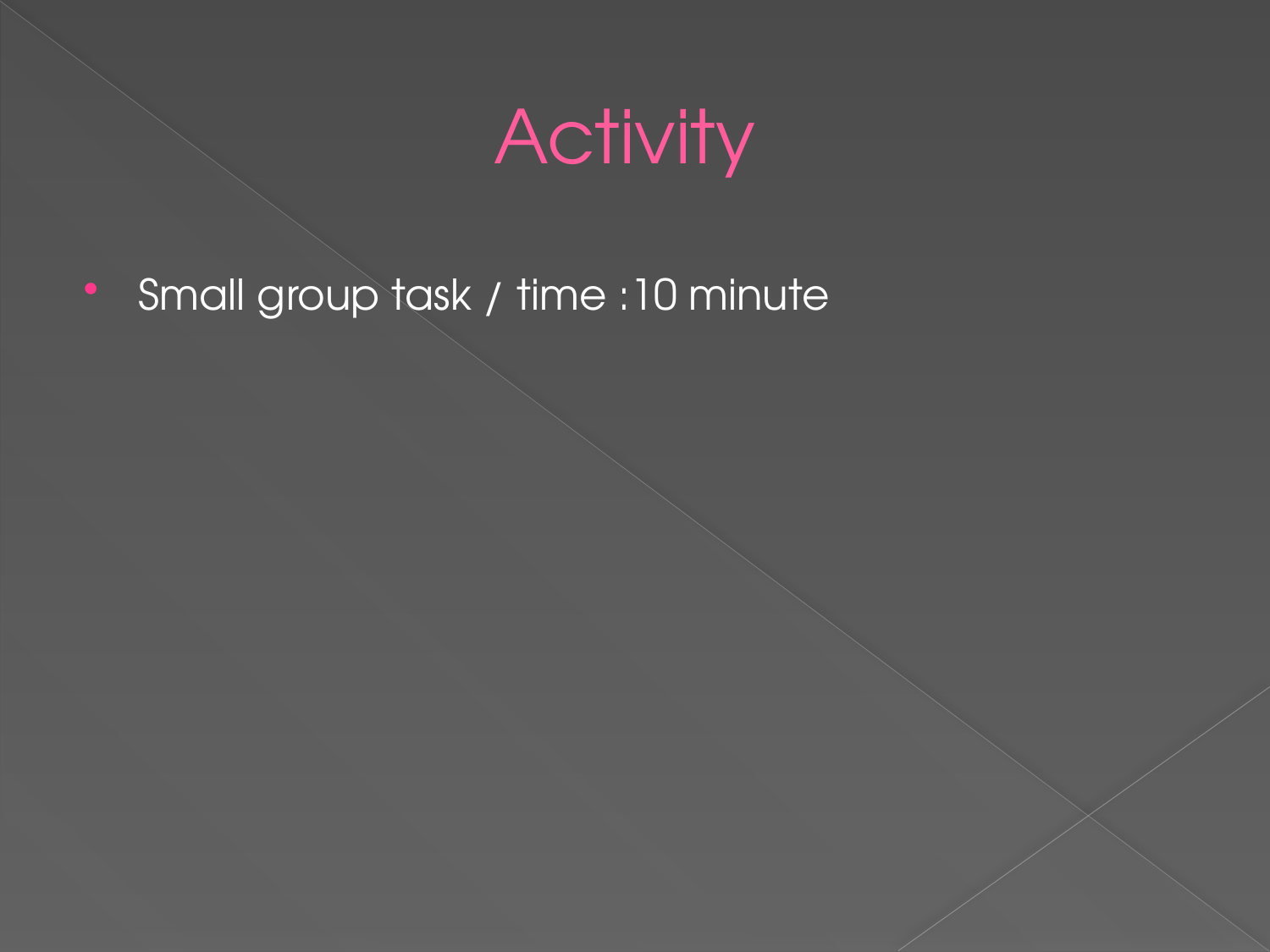

Activity
Small group task / time :10 minute